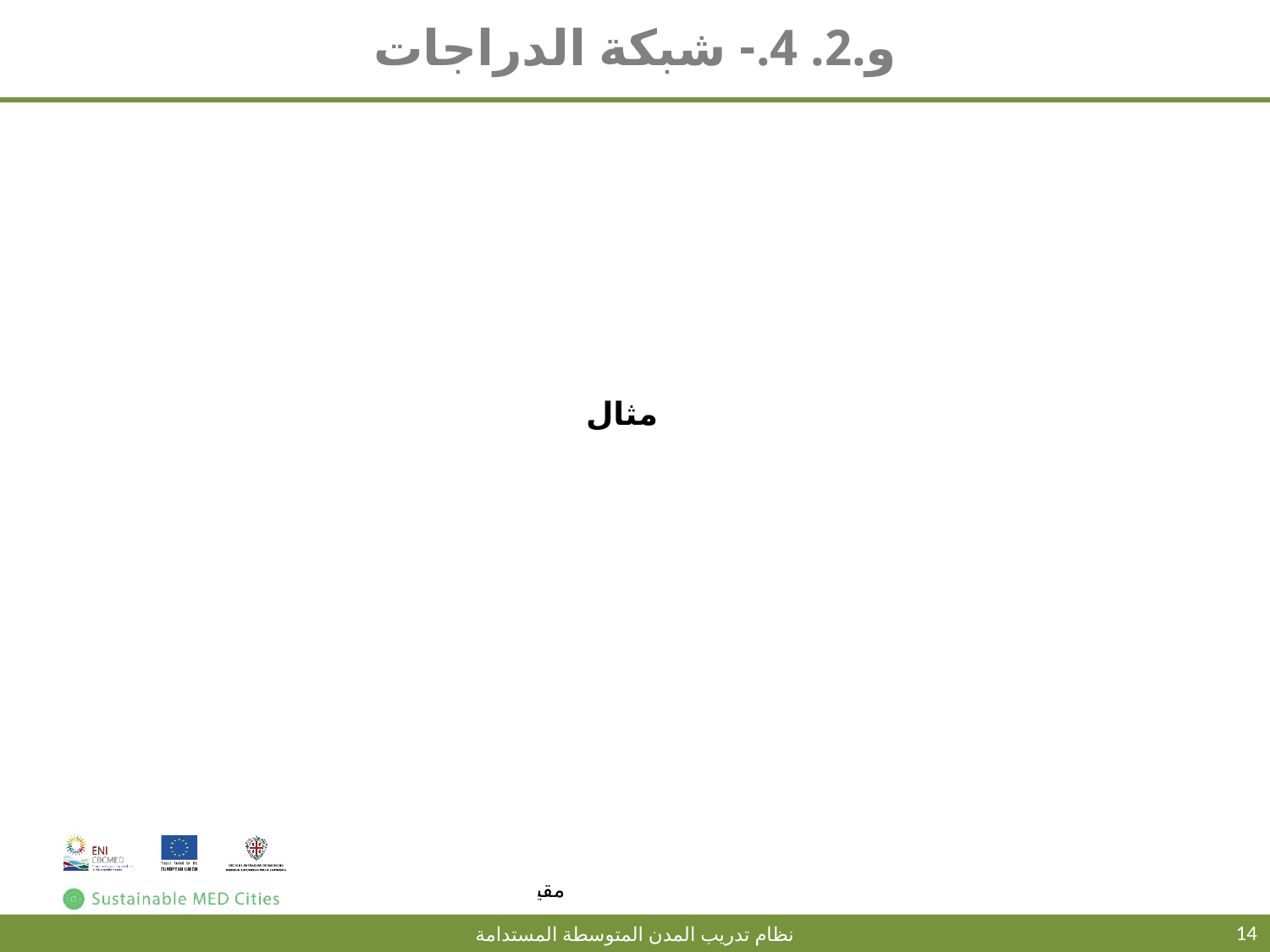

# و.2. 4.- شبكة الدراجات

مثال

14